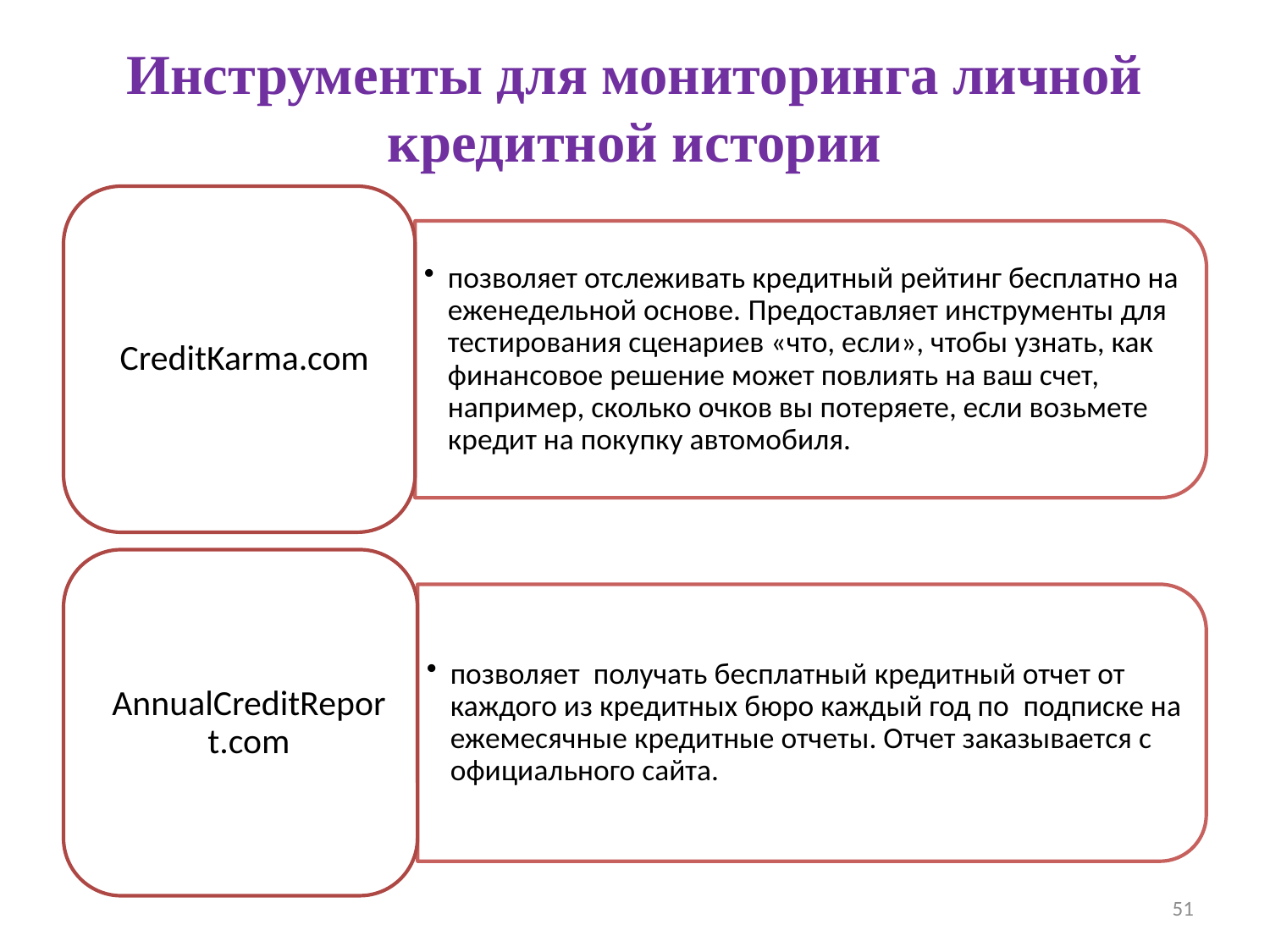

# Инструменты для мониторинга личной кредитной истории
позволяет отслеживать кредитный рейтинг бесплатно на еженедельной основе. Предоставляет инструменты для тестирования сценариев «что, если», чтобы узнать, как финансовое решение может повлиять на ваш счет, например, сколько очков вы потеряете, если возьмете кредит на покупку автомобиля.
CreditKarma.com
позволяет  получать бесплатный кредитный отчет от каждого из кредитных бюро каждый год по  подписке на ежемесячные кредитные отчеты. Отчет заказывается с официального сайта.
AnnualCreditReport.com
51